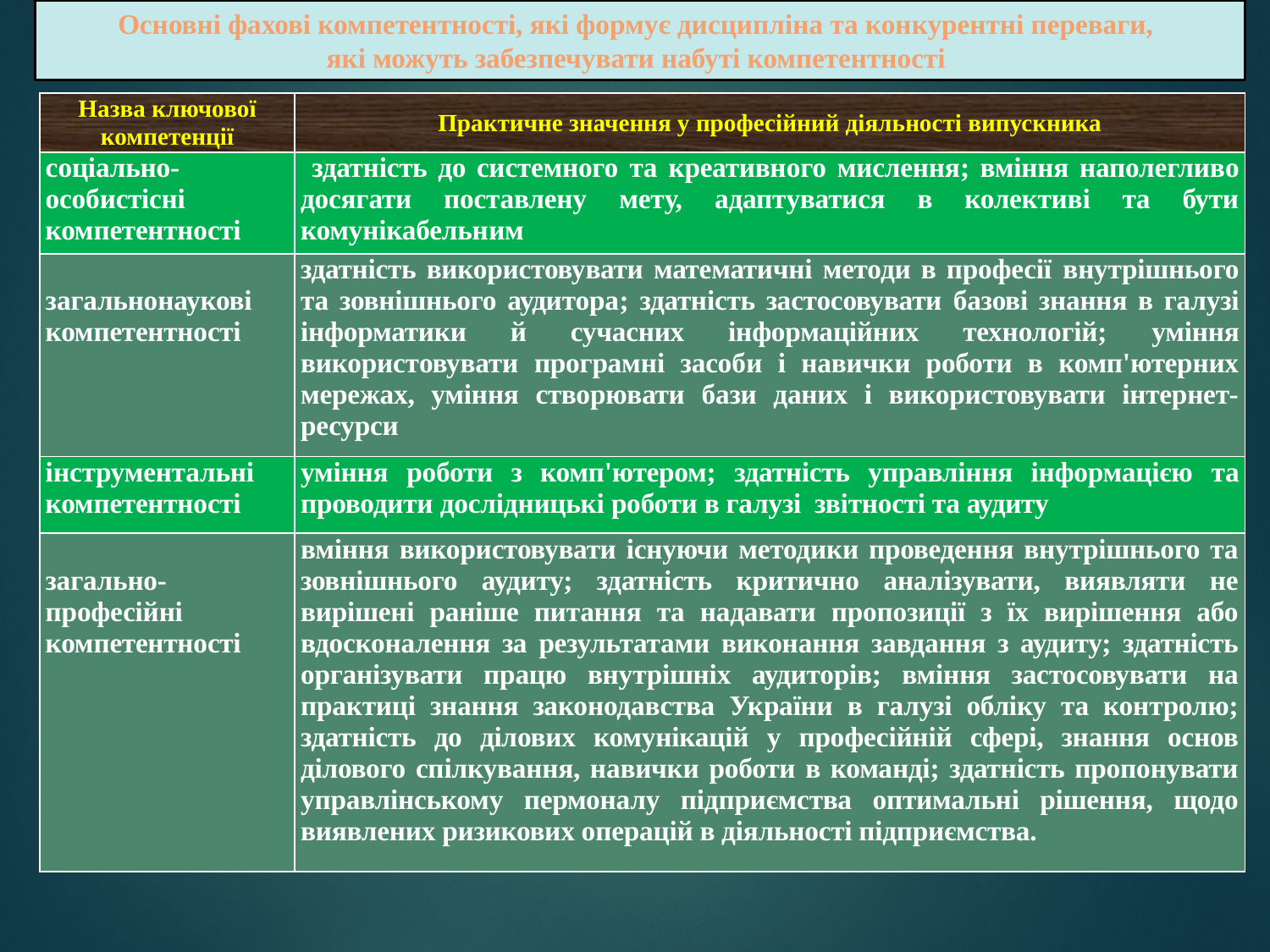

Основні фахові компетентності, які формує дисципліна та конкурентні переваги,
які можуть забезпечувати набуті компетентності
| Назва ключової компетенції | Практичне значення у професійний діяльності випускника |
| --- | --- |
| соціально-особистісні компетентності | здатність до системного та креативного мислення; вміння наполегливо досягати поставлену мету, адаптуватися в колективі та бути комунікабельним |
| загальнонаукові компетентності | здатність використовувати математичні методи в професії внутрішнього та зовнішнього аудитора; здатність застосовувати базові знання в галузі інформатики й сучасних інформаційних технологій; уміння використовувати програмні засоби і навички роботи в комп'ютерних мережах, уміння створювати бази даних і використовувати інтернет-ресурси |
| інструментальні компетентності | уміння роботи з комп'ютером; здатність управління інформацією та проводити дослідницькі роботи в галузі звітності та аудиту |
| загально-професійні компетентності | вміння використовувати існуючи методики проведення внутрішнього та зовнішнього аудиту; здатність критично аналізувати, виявляти не вирішені раніше питання та надавати пропозиції з їх вирішення або вдосконалення за результатами виконання завдання з аудиту; здатність організувати працю внутрішніх аудиторів; вміння застосовувати на практиці знання законодавства України в галузі обліку та контролю; здатність до ділових комунікацій у професійній сфері, знання основ ділового спілкування, навички роботи в команді; здатність пропонувати управлінському пермоналу підприємства оптимальні рішення, щодо виявлених ризикових операцій в діяльності підприємства. |